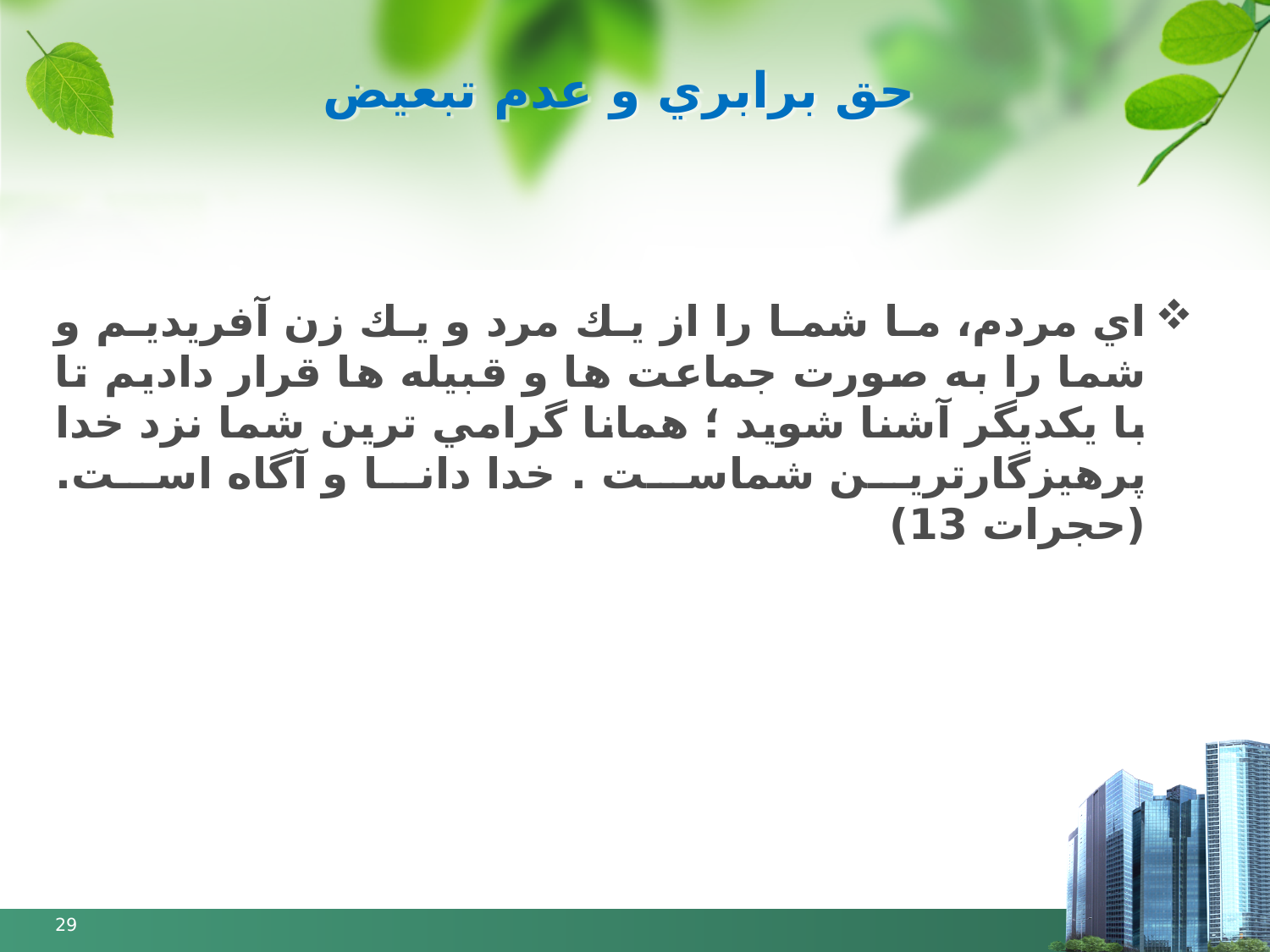

# حق برابري و عدم تبعيض

اي مردم، ما شما را از يك مرد و يك زن آفريديم و شما را به صورت جماعت ها و قبيله ها قرار داديم تا با يكديگر آشنا شويد ؛ همانا گرامي ترين شما نزد خدا پرهيزگارترين شماست . خدا دانا و آگاه است.(حجرات 13)

29